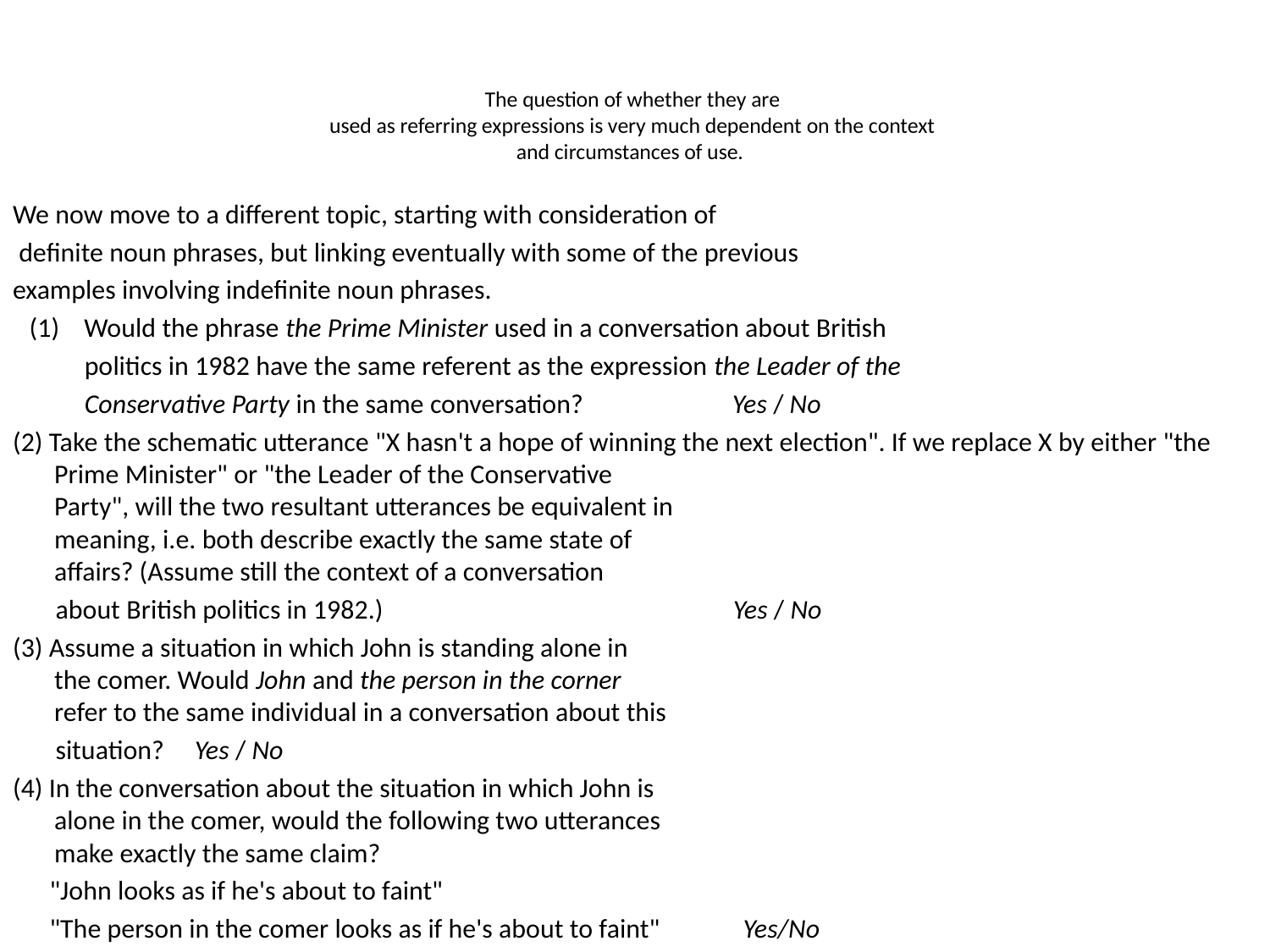

# The question of whether they are used as referring expressions is very much dependent on the context and circumstances of use.
We now move to a different topic, starting with consideration of
 definite noun phrases, but linking eventually with some of the previous
examples involving indefinite noun phrases.
(1)    Would the phrase the Prime Minister used in a conversation about British
         politics in 1982 have the same referent as the expression the Leader of the
         Conservative Party in the same conversation? 	               Yes / No
(2) Take the schematic utterance "X hasn't a hope of winning the next election". If we replace X by either "the Prime Minister" or "the Leader of the Conservative
Party", will the two resultant utterances be equivalent in
meaning, i.e. both describe exactly the same state of
affairs? (Assume still the context of a conversation
       about British politics in 1982.) 	                                                   Yes / No
(3) Assume a situation in which John is standing alone in
the comer. Would John and the person in the corner
refer to the same individual in a conversation about this
       situation? 						   Yes / No
(4) In the conversation about the situation in which John is
alone in the comer, would the following two utterances
make exactly the same claim?
      "John looks as if he's about to faint"
      "The person in the comer looks as if he's about to faint" 	   Yes/No